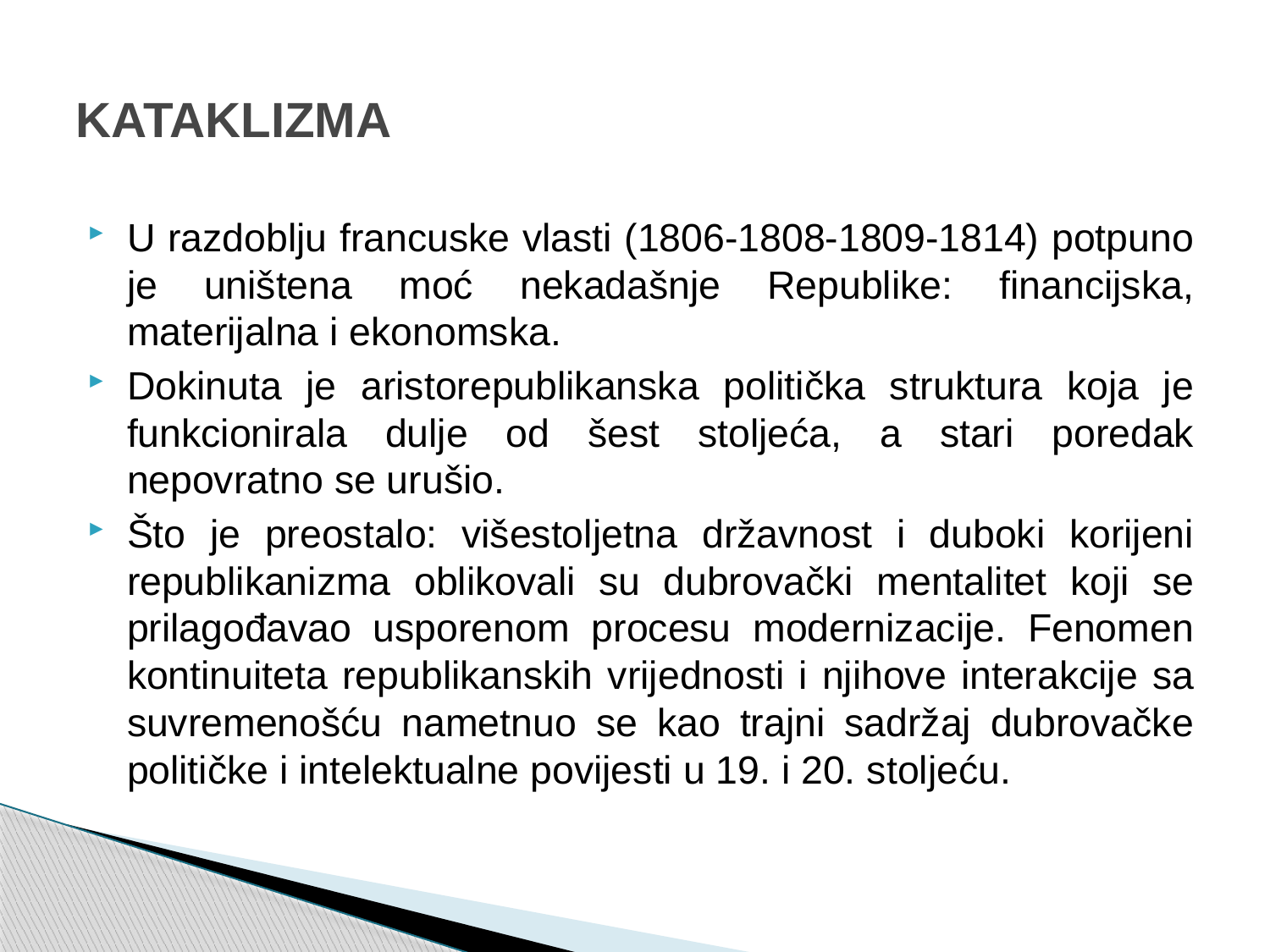

# KATAKLIZMA
U razdoblju francuske vlasti (1806-1808-1809-1814) potpuno je uništena moć nekadašnje Republike: financijska, materijalna i ekonomska.
Dokinuta je aristorepublikanska politička struktura koja je funkcionirala dulje od šest stoljeća, a stari poredak nepovratno se urušio.
Što je preostalo: višestoljetna državnost i duboki korijeni republikanizma oblikovali su dubrovački mentalitet koji se prilagođavao usporenom procesu modernizacije. Fenomen kontinuiteta republikanskih vrijednosti i njihove interakcije sa suvremenošću nametnuo se kao trajni sadržaj dubrovačke političke i intelektualne povijesti u 19. i 20. stoljeću.